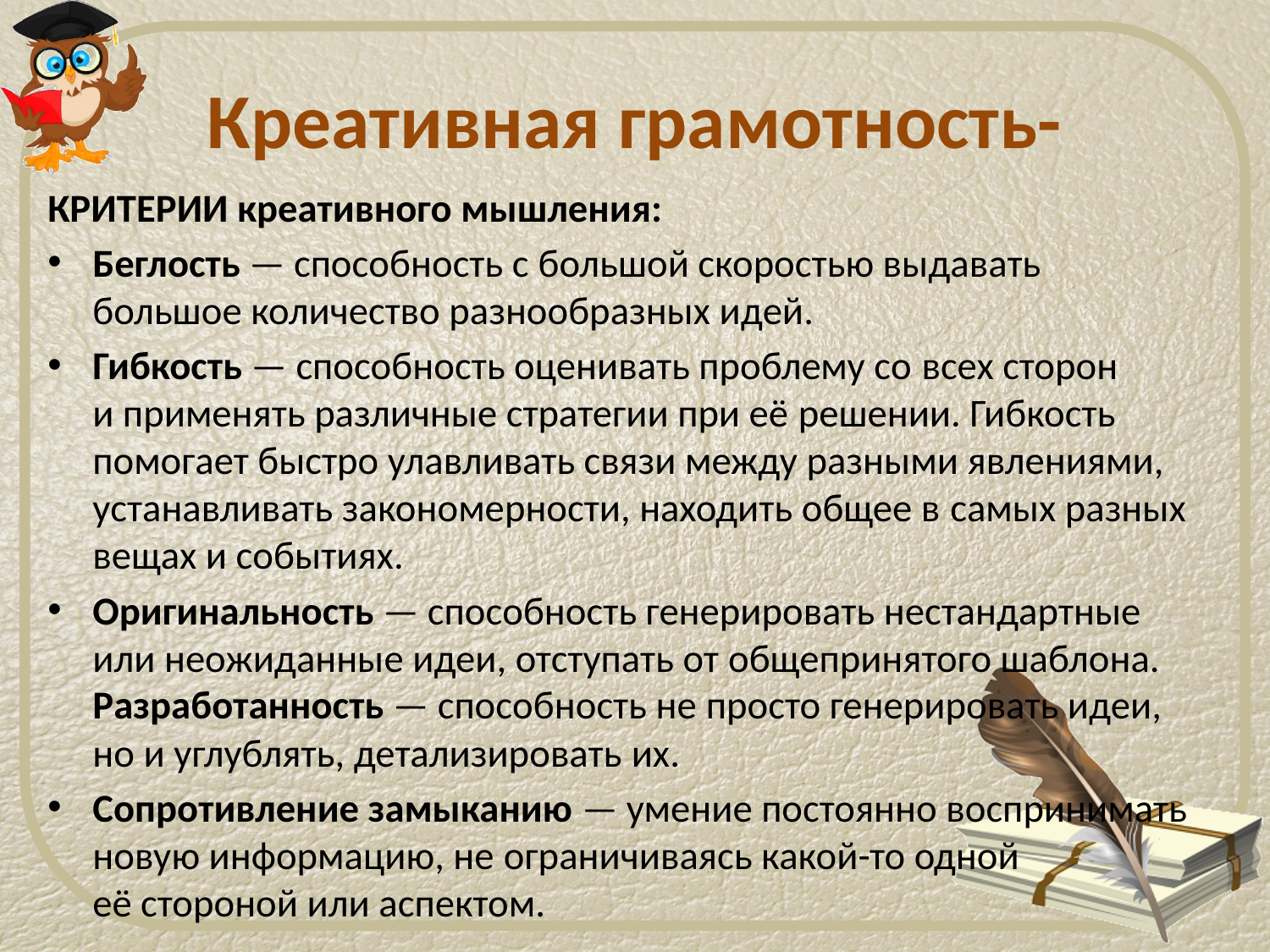

# Креативная грамотность-
КРИТЕРИИ креативного мышления:
Беглость — способность с большой скоростью выдавать большое количество разнообразных идей.
Гибкость — способность оценивать проблему со всех сторон и применять различные стратегии при её решении. Гибкость помогает быстро улавливать связи между разными явлениями, устанавливать закономерности, находить общее в самых разных вещах и событиях.
Оригинальность — способность генерировать нестандартные или неожиданные идеи, отступать от общепринятого шаблона. Разработанность — способность не просто генерировать идеи, но и углублять, детализировать их.
Сопротивление замыканию — умение постоянно воспринимать новую информацию, не ограничиваясь какой-то одной её стороной или аспектом.